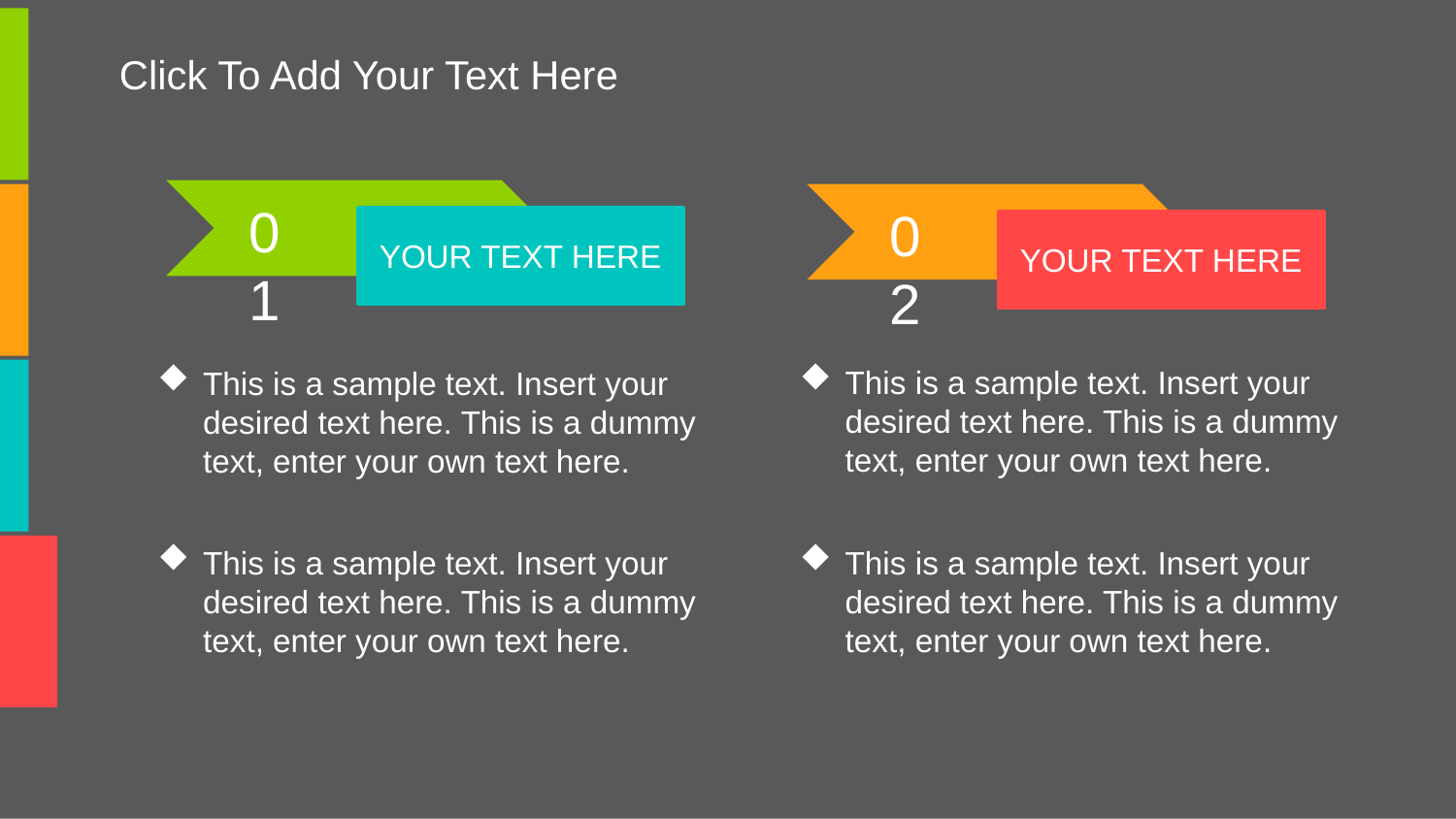

Click To Add Your Text Here

0 1

YOUR TEXT HERE

0 2

YOUR TEXT HERE
This is a sample text. Insert your desired text here. This is a dummy text, enter your own text here.
This is a sample text. Insert your desired text here. This is a dummy text, enter your own text here.

This is a sample text. Insert your desired text here. This is a dummy text, enter your own text here.
This is a sample text. Insert your desired text here. This is a dummy text, enter your own text here.